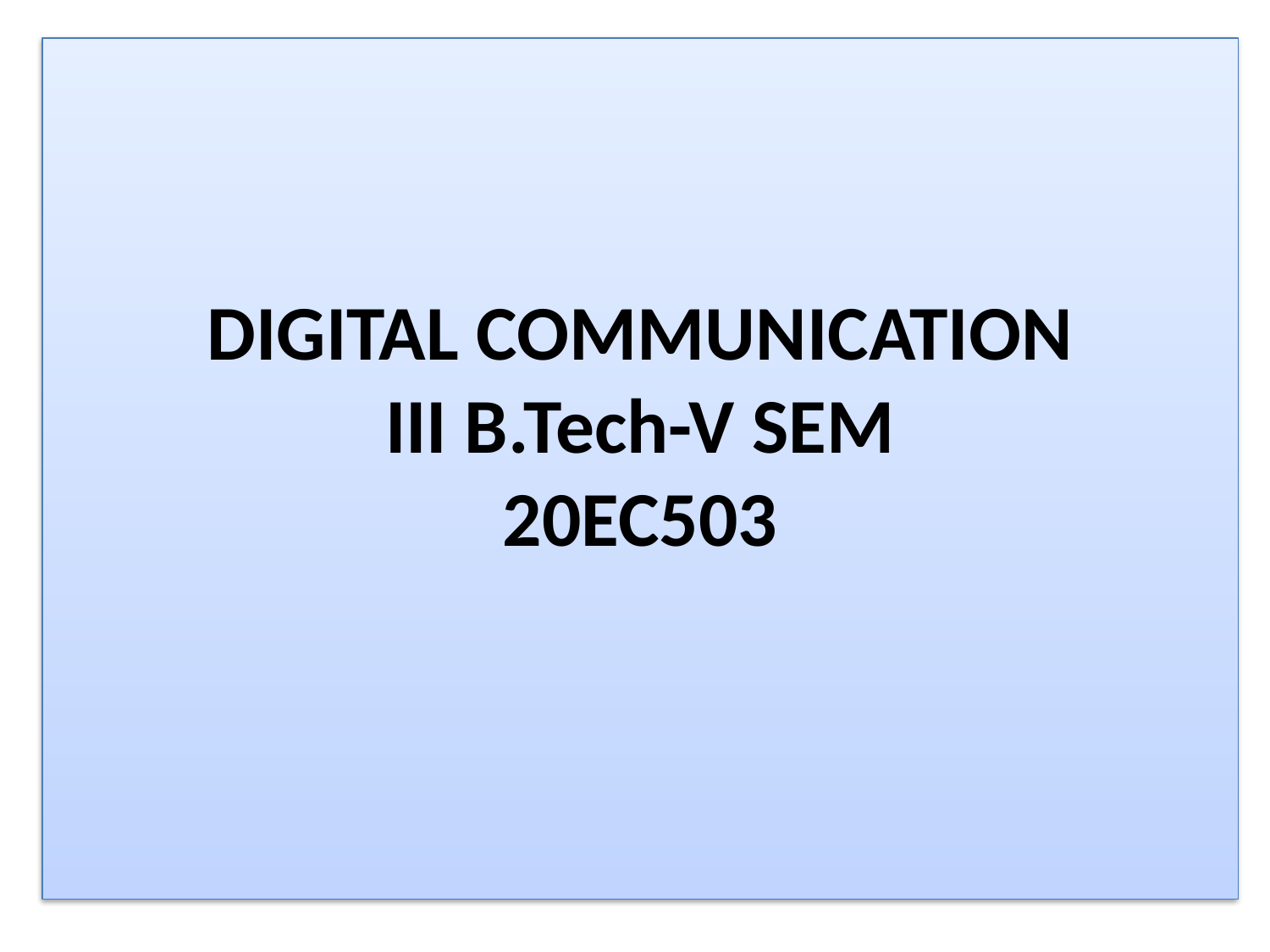

# DIGITAL COMMUNICATION III B.Tech-V SEM 20EC503